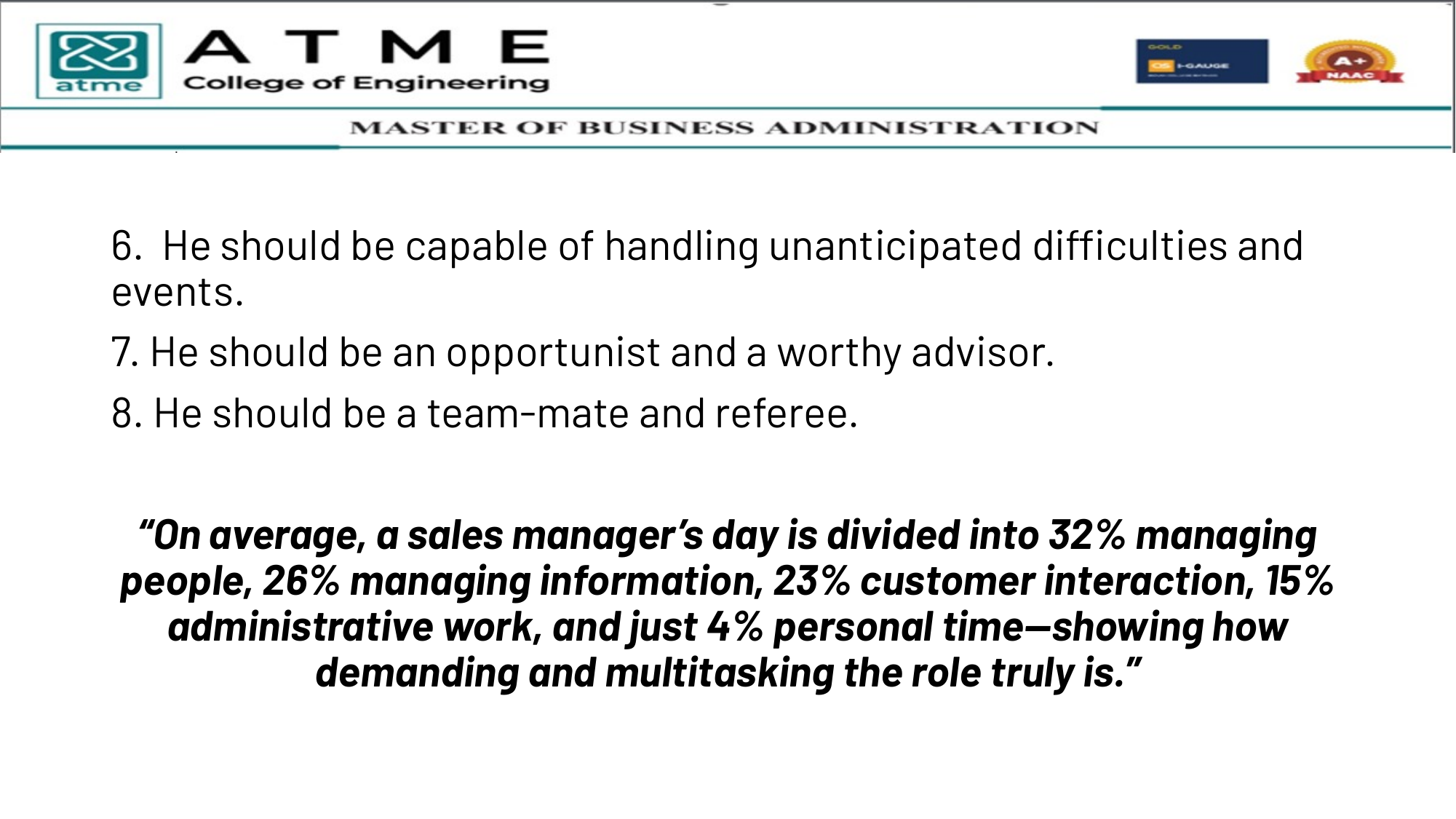

6.  He should be capable of handling unanticipated difficulties and events.
7. He should be an opportunist and a worthy advisor.
8. He should be a team-mate and referee.

“On average, a sales manager’s day is divided into 32% managing people, 26% managing information, 23% customer interaction, 15% administrative work, and just 4% personal time—showing how demanding and multitasking the role truly is.”